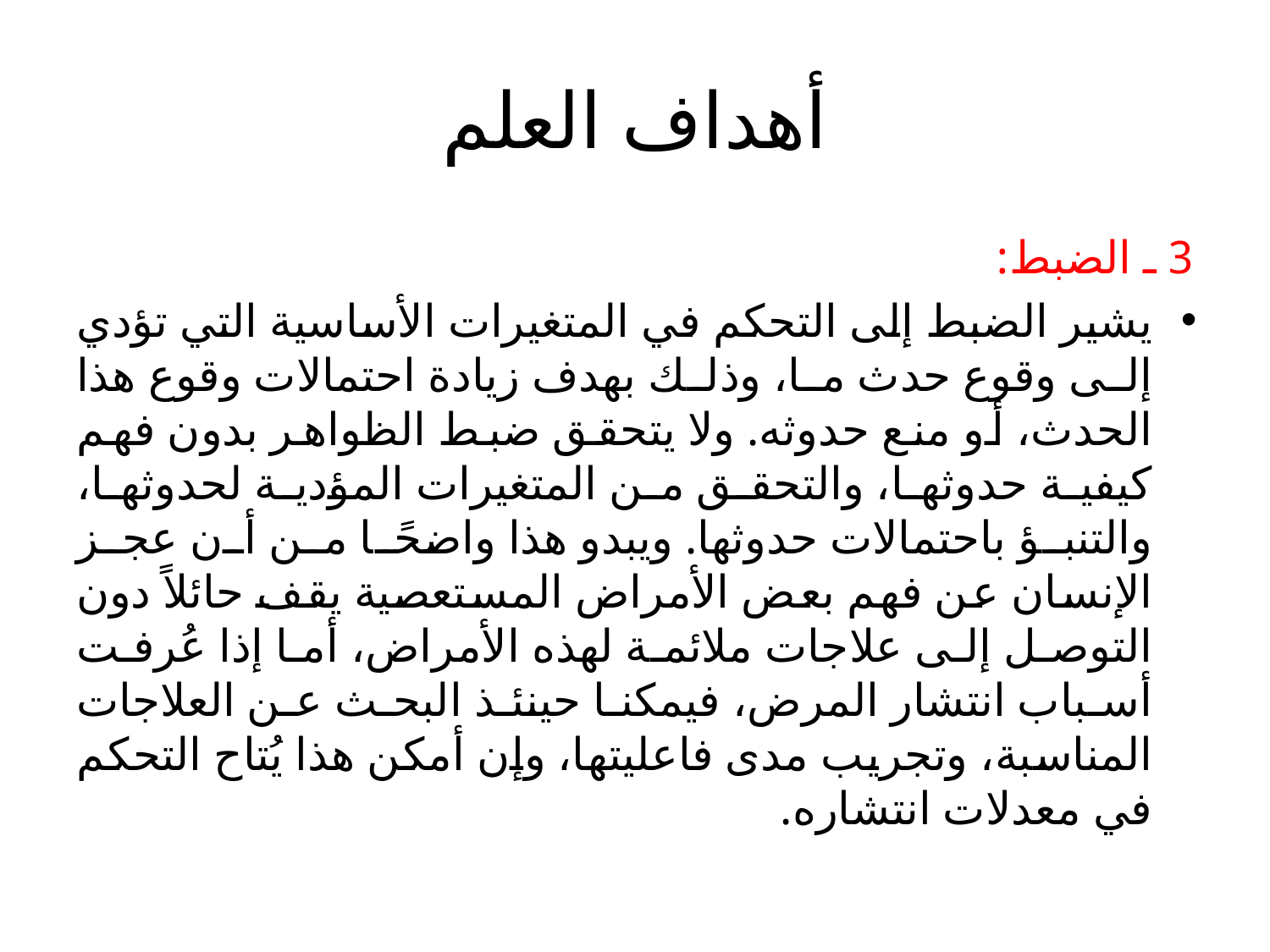

# أهداف العلم
3 ـ الضبط:
يشير الضبط إلى التحكم في المتغيرات الأساسية التي تؤدي إلى وقوع حدث ما، وذلك بهدف زيادة احتمالات وقوع هذا الحدث، أو منع حدوثه. ولا يتحقق ضبط الظواهر بدون فهم كيفية حدوثها، والتحقق من المتغيرات المؤدية لحدوثها، والتنبؤ باحتمالات حدوثها. ويبدو هذا واضحًا من أن عجز الإنسان عن فهم بعض الأمراض المستعصية يقف حائلاً دون التوصل إلى علاجات ملائمة لهذه الأمراض، أما إذا عُرفت أسباب انتشار المرض، فيمكنا حينئذ البحث عن العلاجات المناسبة، وتجريب مدى فاعليتها، وإن أمكن هذا يُتاح التحكم في معدلات انتشاره.